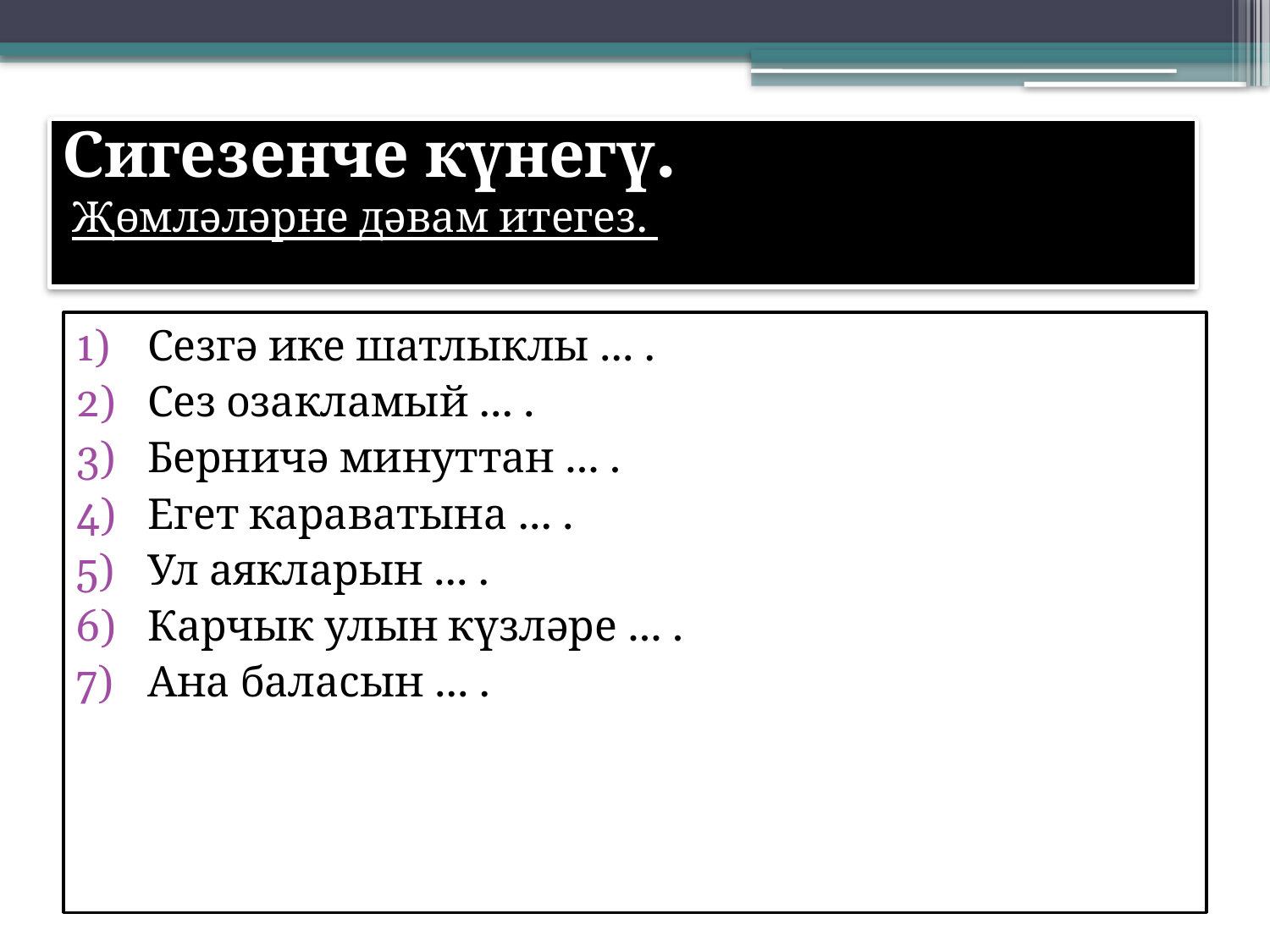

# Сигезенче күнегү. Җөмләләрне дәвам итегез.
Сезгә ике шатлыклы ... .
Сез озакламый ... .
Берничә минуттан ... .
Егет караватына ... .
Ул аякларын ... .
Карчык улын күзләре ... .
Ана баласын ... .